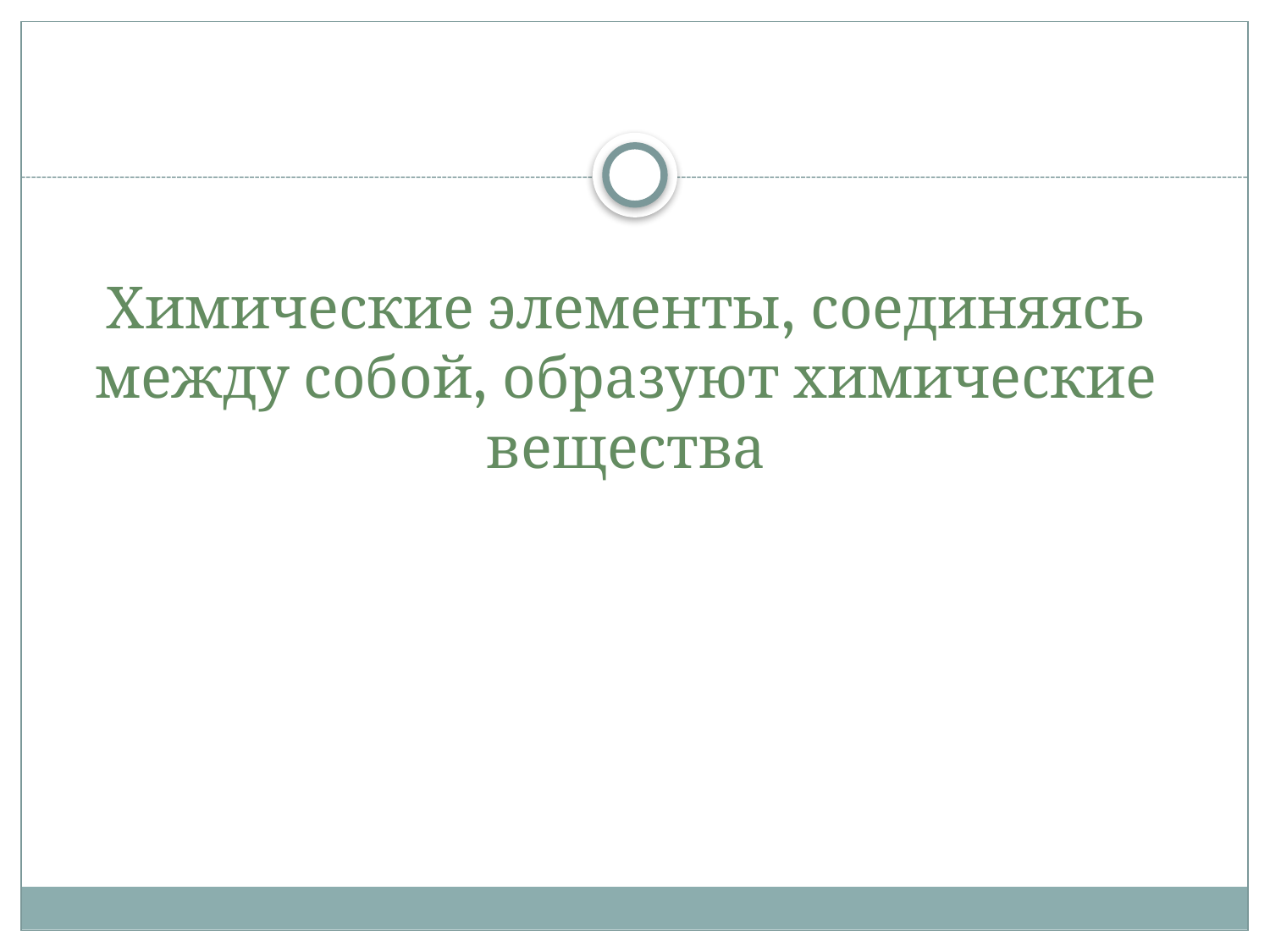

# Химические элементы, соединяясь между собой, образуют химические вещества